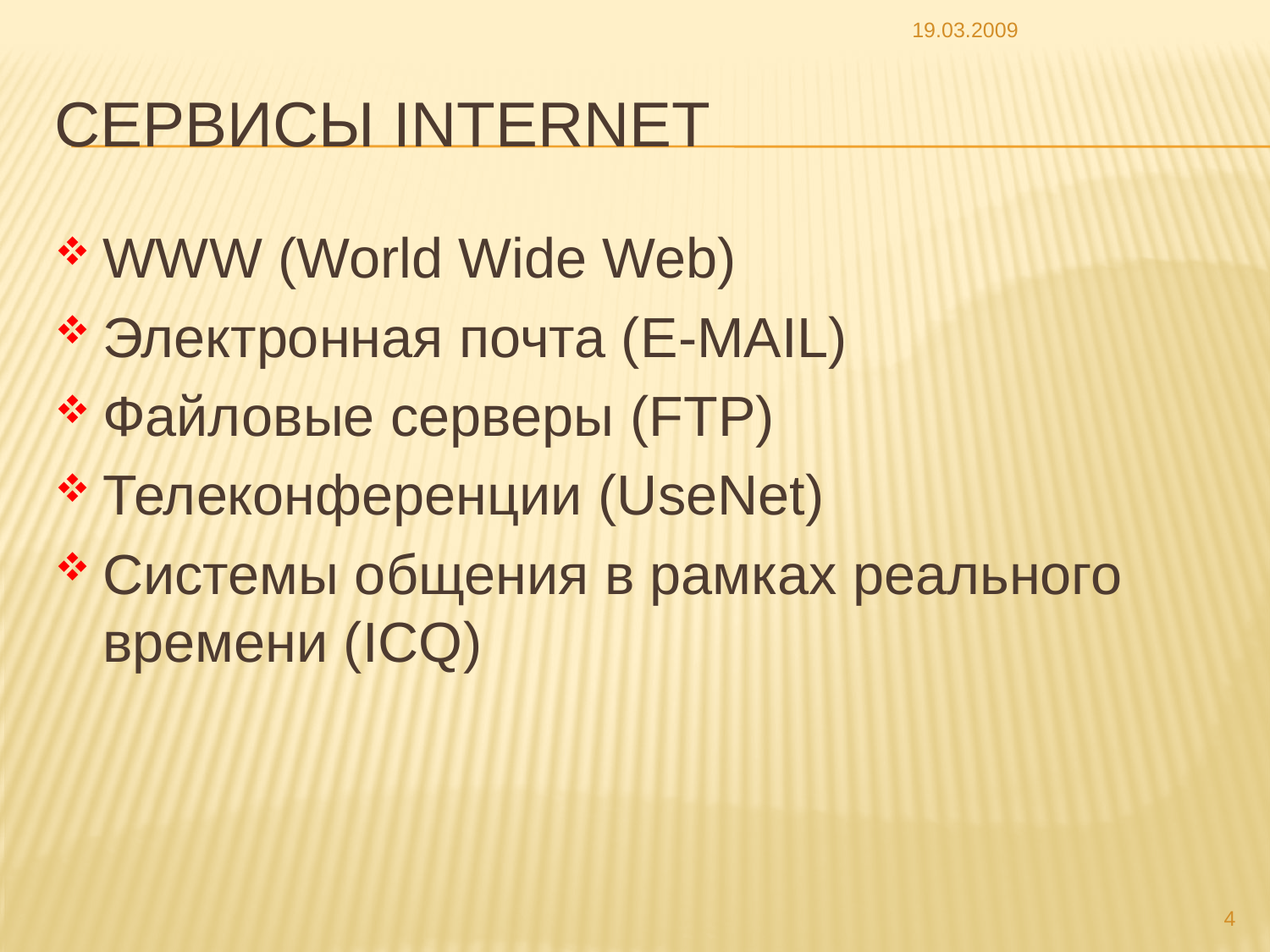

19.03.2009
# Сервисы internet
WWW (World Wide Web)
Электронная почта (E-MAIL)
Файловые серверы (FTP)
Телеконференции (UseNet)
Системы общения в рамках реального времени (ICQ)
4